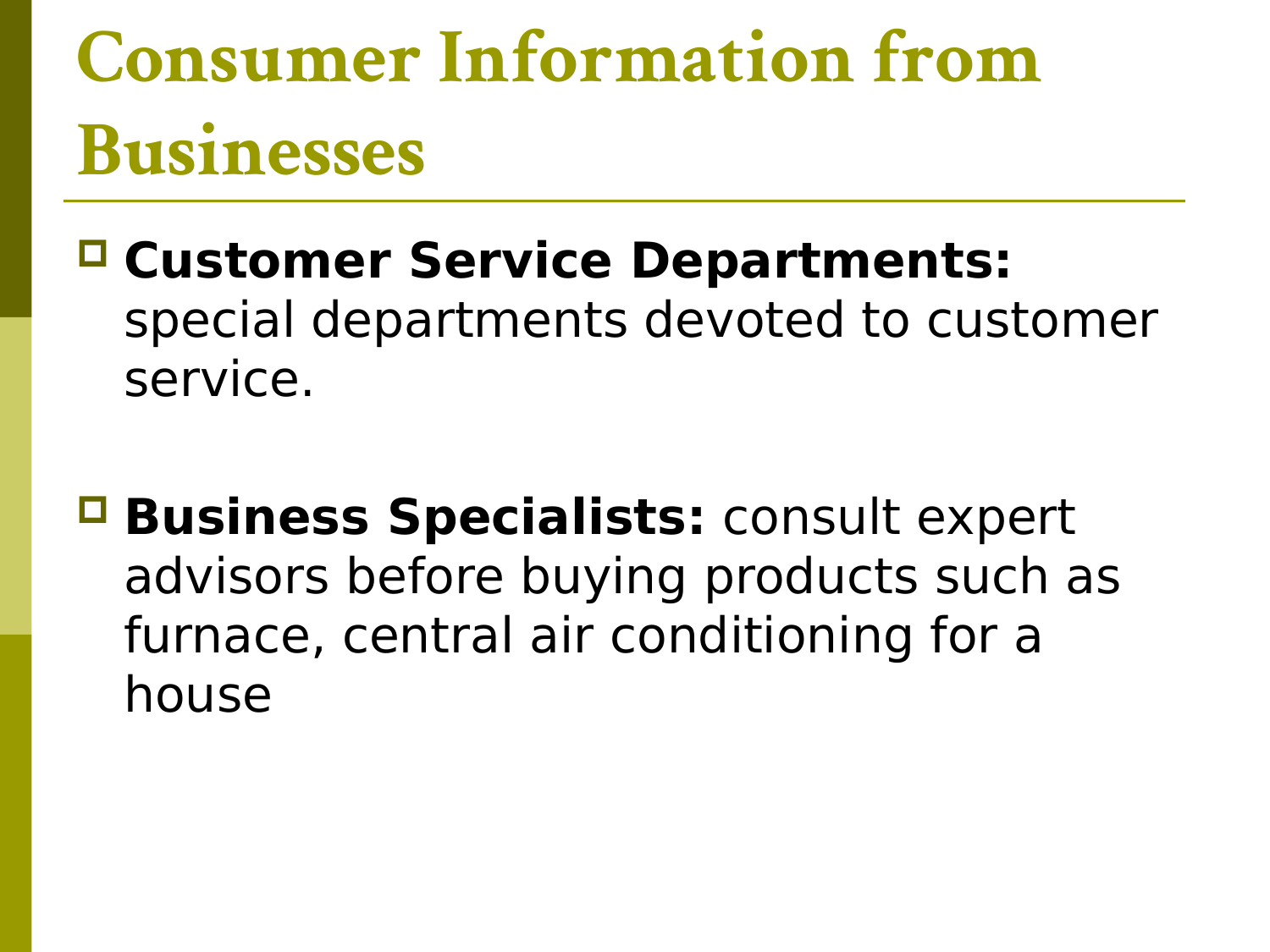

# Consumer Information from Businesses
Customer Service Departments: special departments devoted to customer service.

Business Specialists: consult expert advisors before buying products such as furnace, central air conditioning for a house